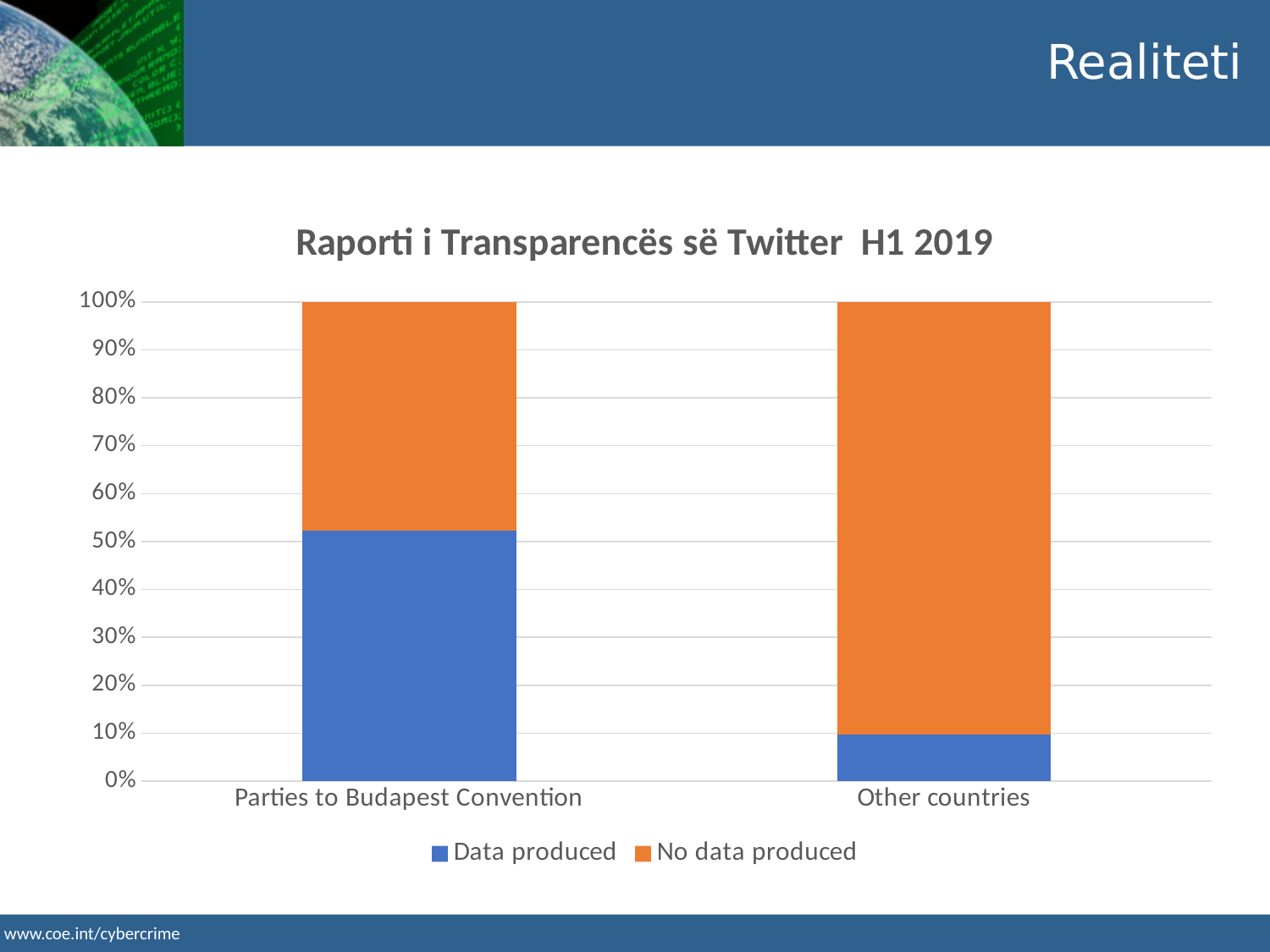

Realiteti

### Chart: Raporti i Transparencës së Twitter  H1 2019

| Category | Data produced | No data produced |
|---|---|---|
| Parties to Budapest Convention | 3372.0 | 3078.0 |
| Other countries | 83.0 | 767.0 |